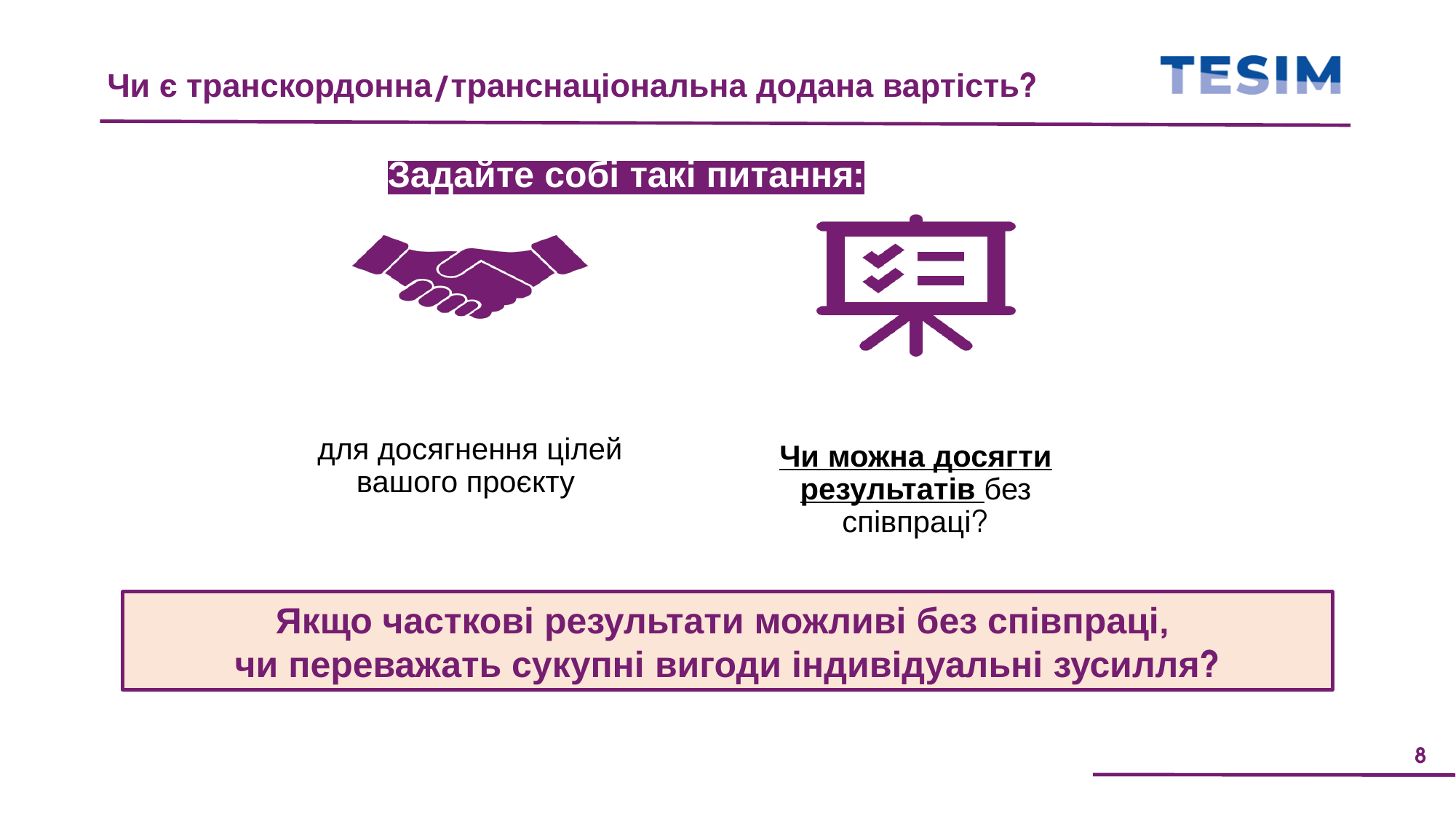

Чи є транскордонна/транснаціональна додана вартість?

Задайте собі такі питання:
для досягнення цілей вашого проєкту
Чи можна досягти результатів без співпраці?
Якщо часткові результати можливі без співпраці,
чи переважать сукупні вигоди індивідуальні зусилля?